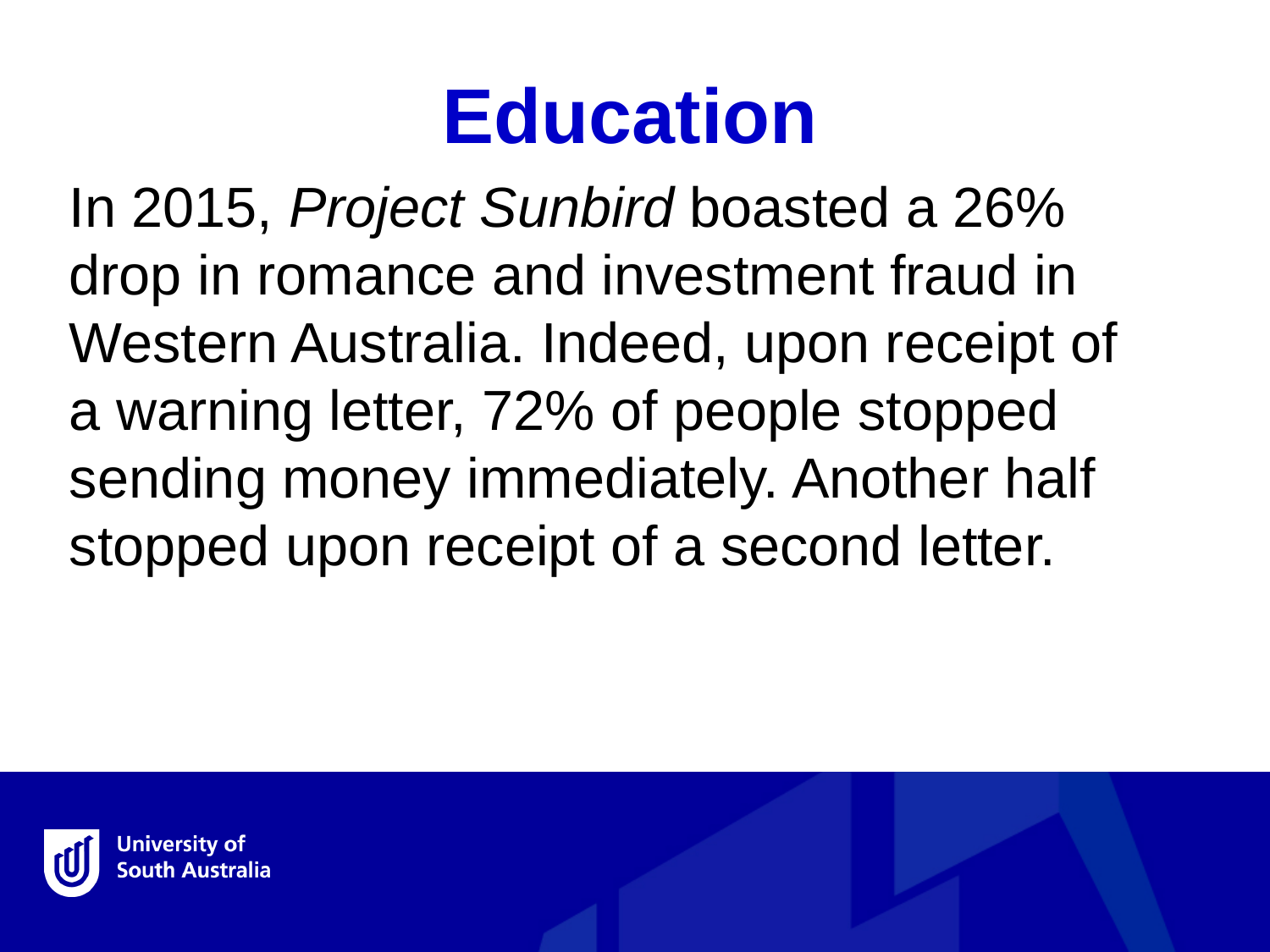

Education
In 2015, Project Sunbird boasted a 26% drop in romance and investment fraud in Western Australia. Indeed, upon receipt of a warning letter, 72% of people stopped sending money immediately. Another half stopped upon receipt of a second letter.